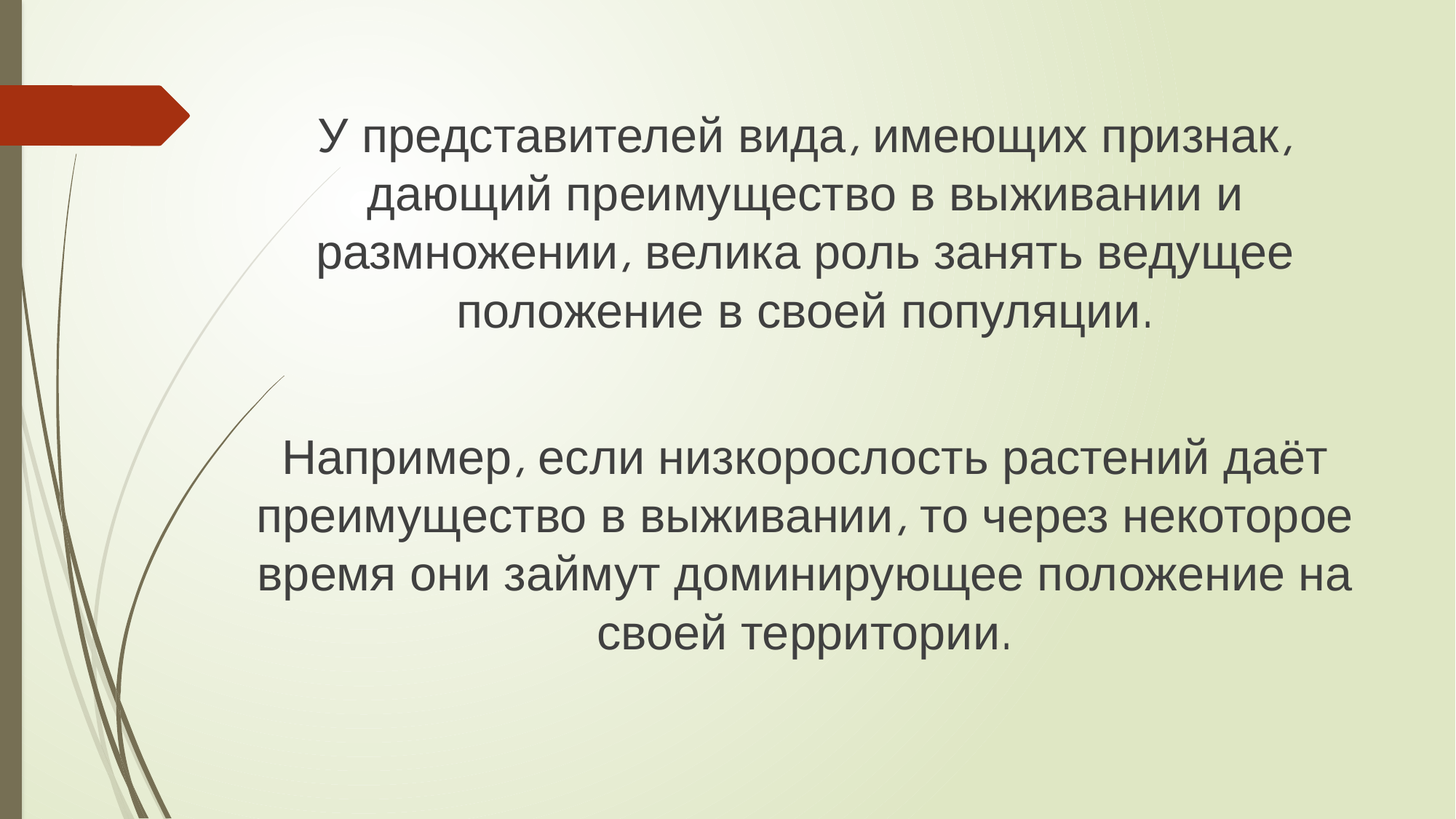

У представителей вида, имеющих признак, дающий преимущество в выживании и размножении, велика роль занять ведущее положение в своей популяции.

Например, если низкорослость растений даёт преимущество в выживании, то через некоторое время они займут доминирующее положение на своей территории.